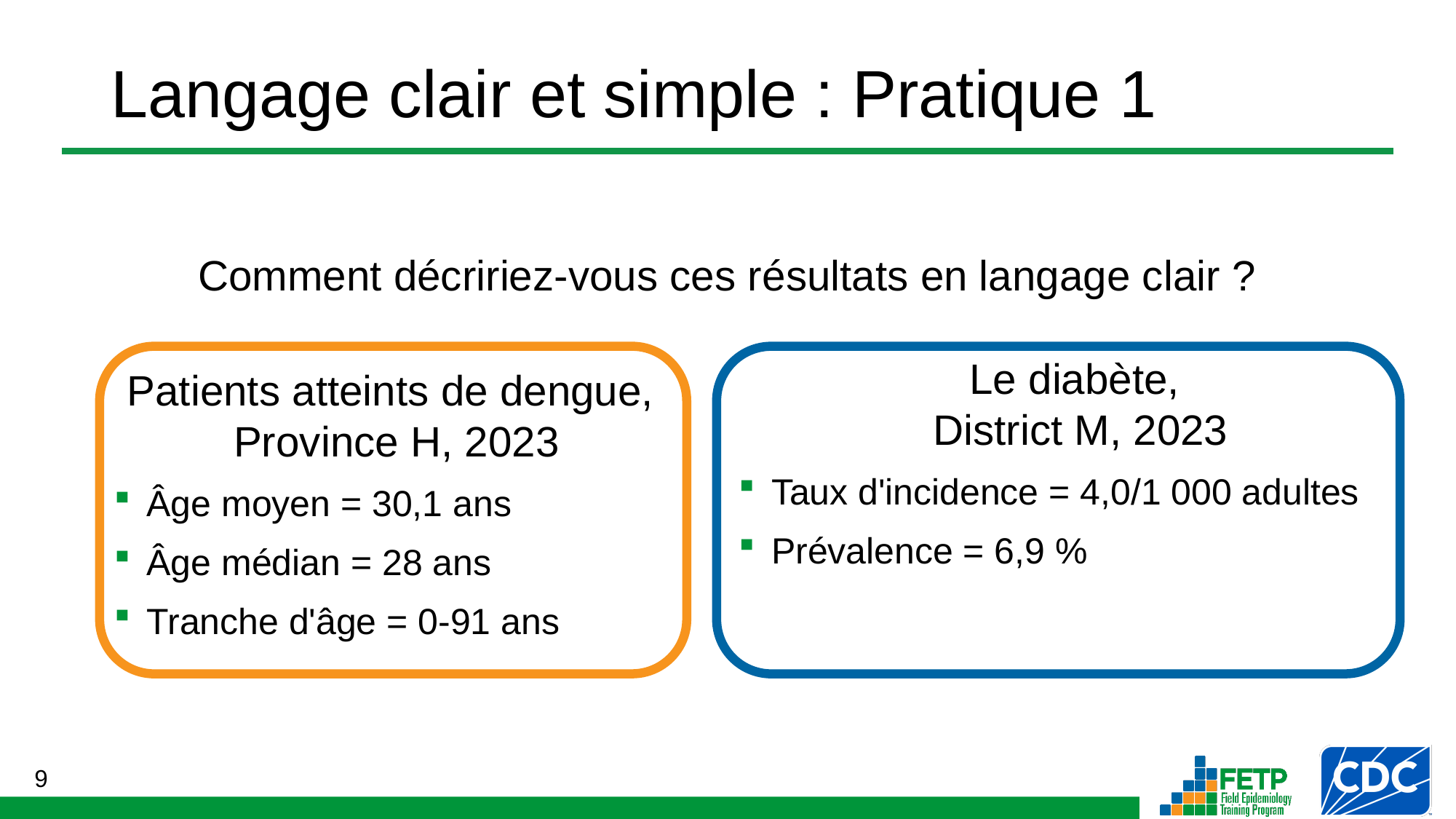

# Langage clair et simple : Pratique 1

Comment décririez-vous ces résultats en langage clair ?

Patients atteints de dengue,
Province H, 2023
 Âge moyen = 30,1 ans
 Âge médian = 28 ans
 Tranche d'âge = 0-91 ans

Le diabète,
District M, 2023
 Taux d'incidence = 4,0/1 000 adultes
 Prévalence = 6,9 %